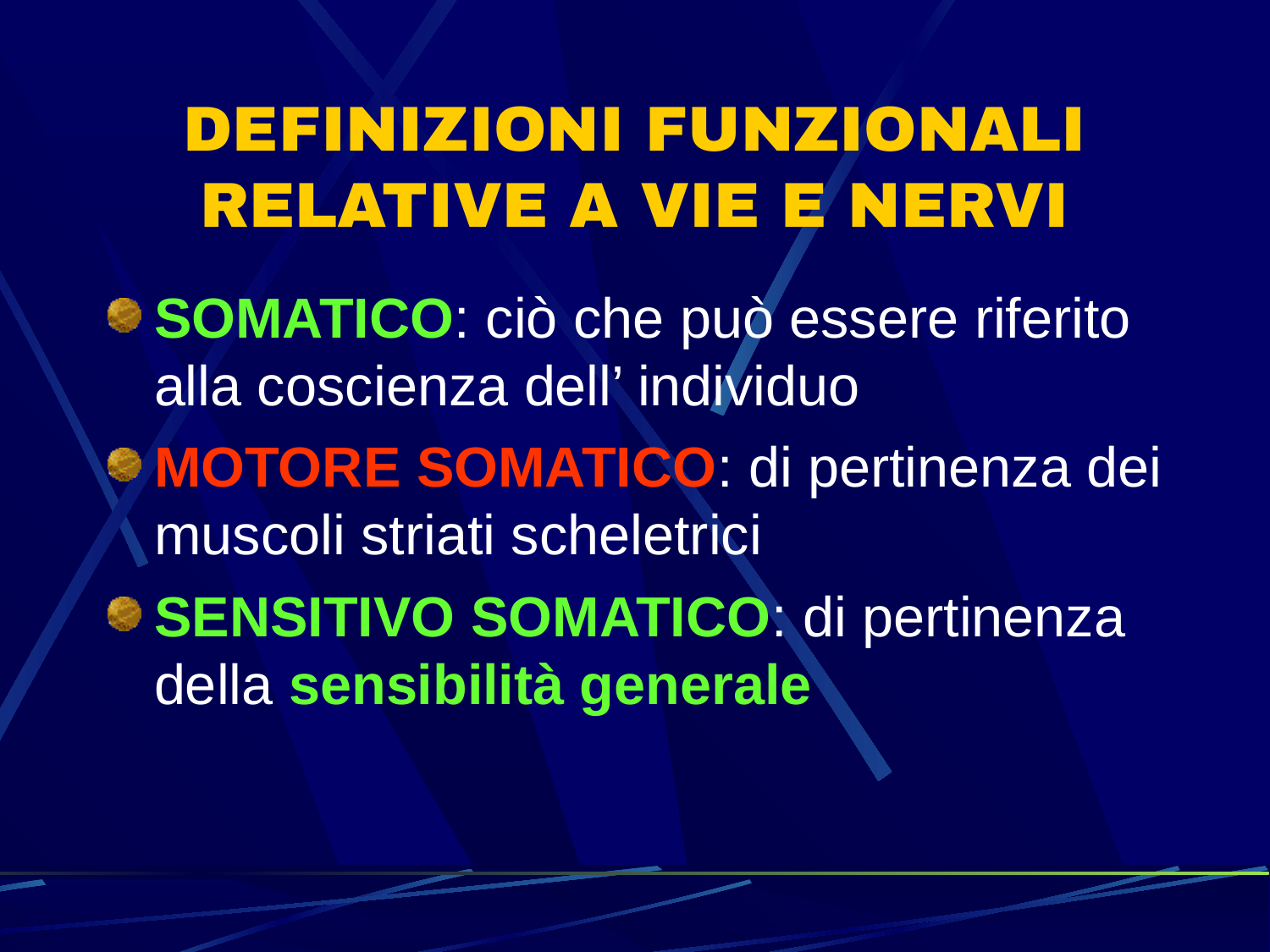

DEFINIZIONI FUNZIONALI RELATIVE A VIE E NERVI
SOMATICO: ciò che può essere riferito alla coscienza dell’ individuo
MOTORE SOMATICO: di pertinenza dei muscoli striati scheletrici
SENSITIVO SOMATICO: di pertinenza della sensibilità generale